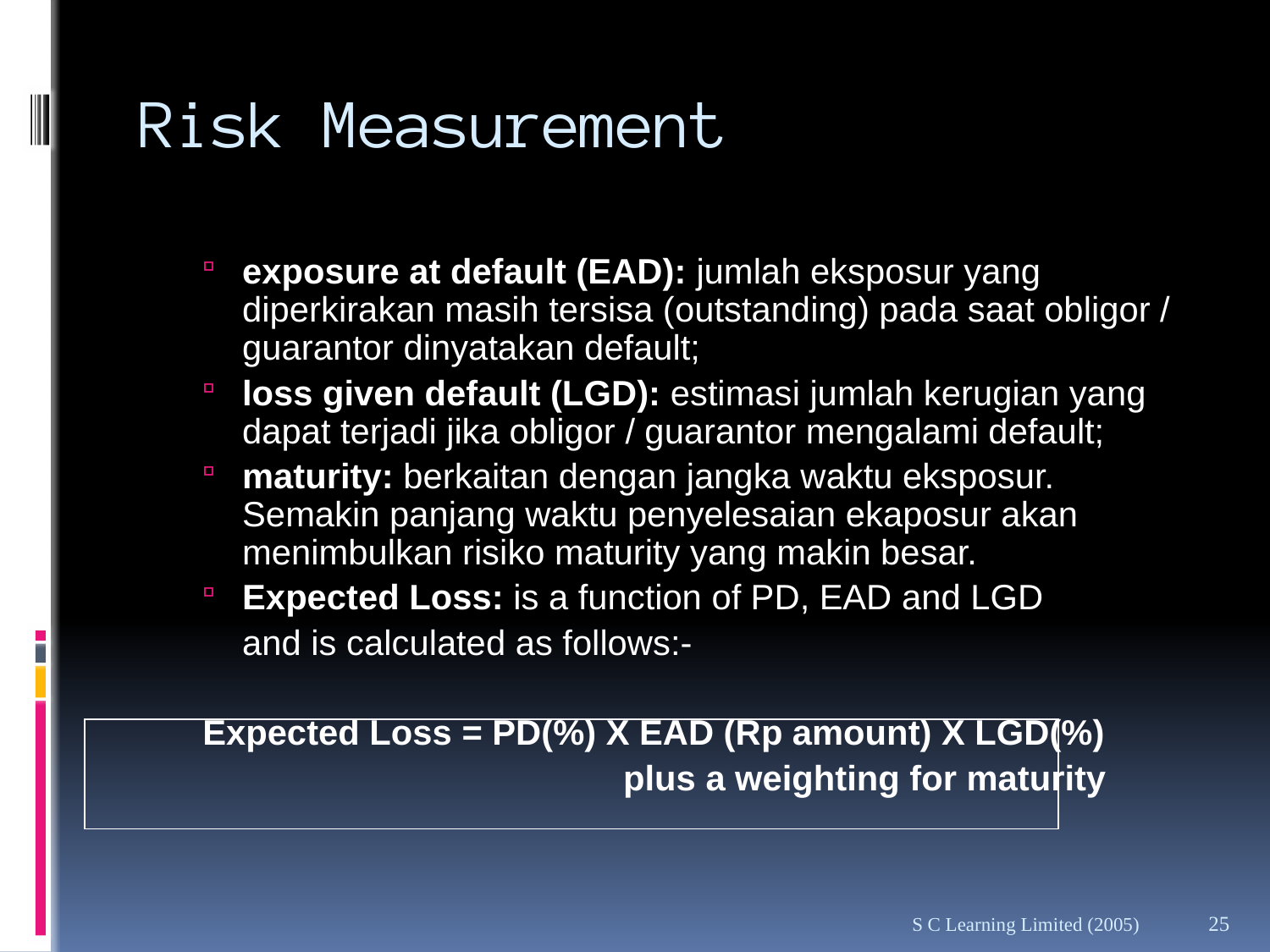

# Risk Measurement
exposure at default (EAD): jumlah eksposur yang diperkirakan masih tersisa (outstanding) pada saat obligor / guarantor dinyatakan default;
loss given default (LGD): estimasi jumlah kerugian yang dapat terjadi jika obligor / guarantor mengalami default;
maturity: berkaitan dengan jangka waktu eksposur. Semakin panjang waktu penyelesaian ekaposur akan menimbulkan risiko maturity yang makin besar.
Expected Loss: is a function of PD, EAD and LGD
	and is calculated as follows:-

Expected Loss = PD(%) X EAD (Rp amount) X LGD(%)
     			plus a weighting for maturity

S C Learning Limited (2005)
25